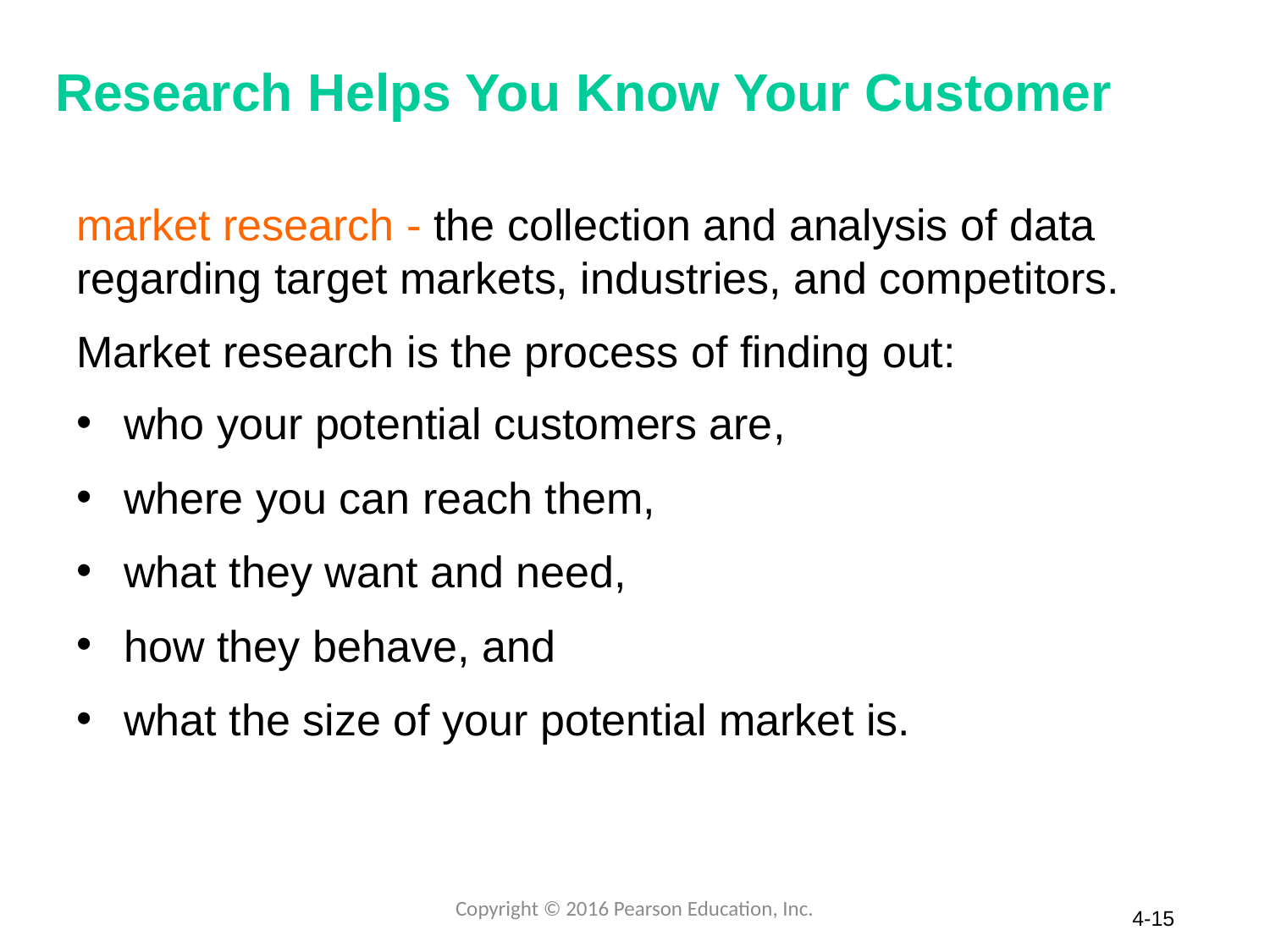

# Research Helps You Know Your Customer
market research - the collection and analysis of data regarding target markets, industries, and competitors.

Market research is the process of finding out:
who your potential customers are,

where you can reach them,

what they want and need,

how they behave, and

what the size of your potential market is.
Copyright © 2016 Pearson Education, Inc.